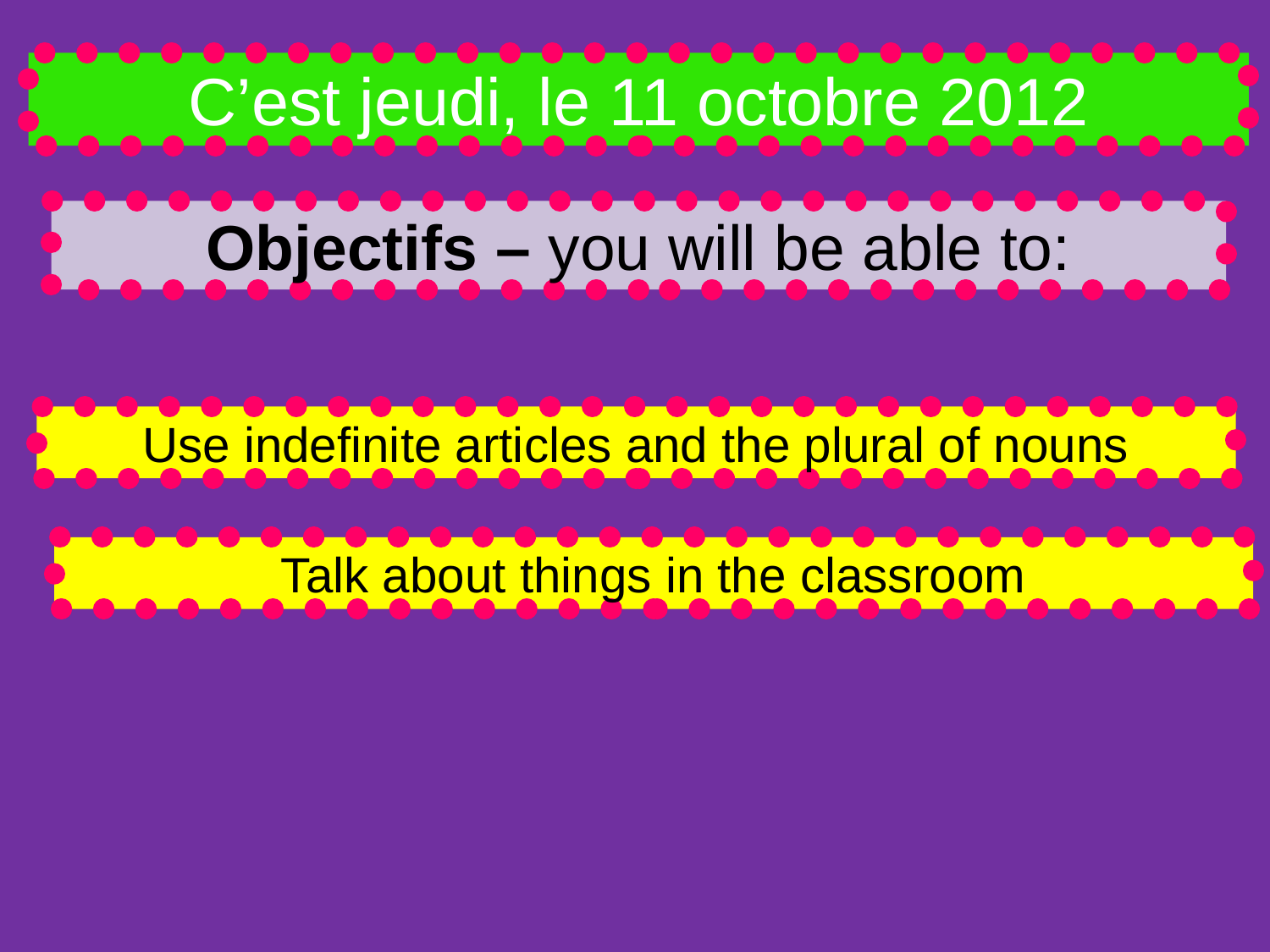

C’est jeudi, le 11 octobre 2012
Objectifs – you will be able to:
Use indefinite articles and the plural of nouns
Talk about things in the classroom